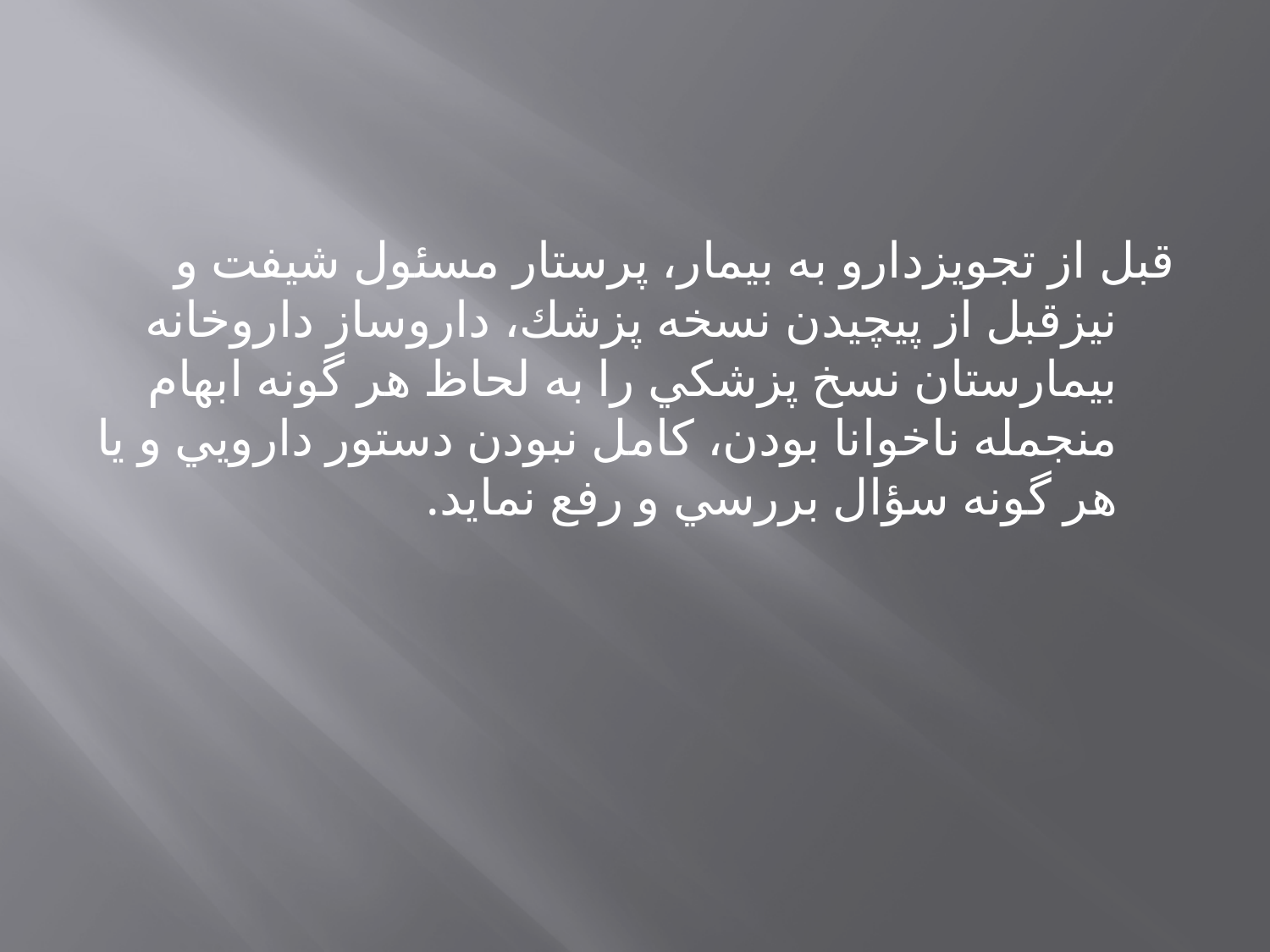

#
قبل از تجويزدارو به بيمار، پرستار مسئول شيفت و نيزقبل از پيچيدن نسخه پزشك، داروساز داروخانه بيمارستان نسخ پزشكي را به لحاظ هر گونه ابهام منجمله ناخوانا بودن، كامل نبودن دستور دارويي و يا هر گونه سؤال بررسي و رفع نمايد.